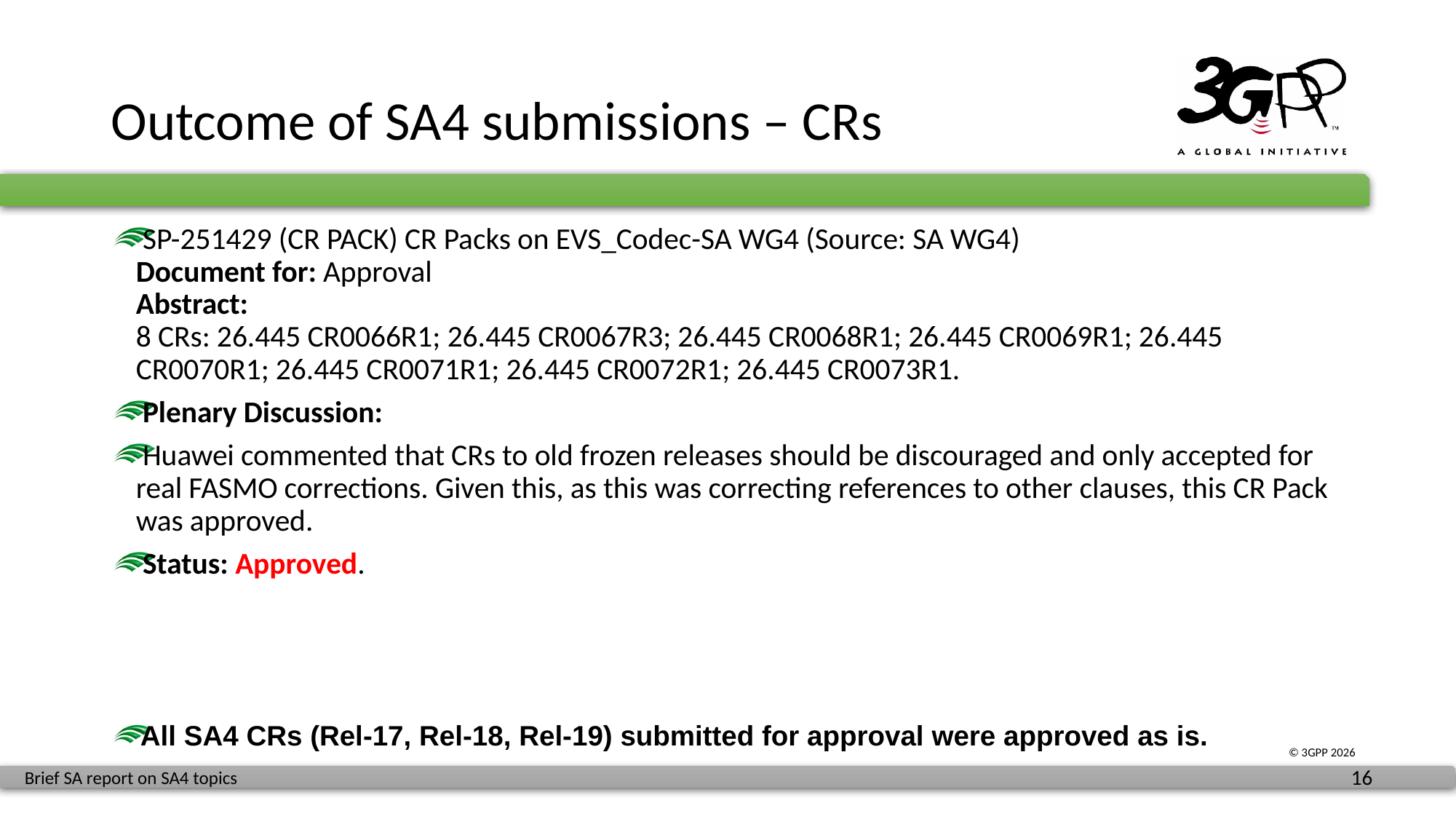

# Outcome of SA4 submissions – CRs
SP-251429 (CR PACK) CR Packs on EVS_Codec-SA WG4 (Source: SA WG4)
Document for: Approval
Abstract:
8 CRs: 26.445 CR0066R1; 26.445 CR0067R3; 26.445 CR0068R1; 26.445 CR0069R1; 26.445 CR0070R1; 26.445 CR0071R1; 26.445 CR0072R1; 26.445 CR0073R1.
Plenary Discussion:
Huawei commented that CRs to old frozen releases should be discouraged and only accepted for real FASMO corrections. Given this, as this was correcting references to other clauses, this CR Pack was approved.
Status: Approved.

All SA4 CRs (Rel-17, Rel-18, Rel-19) submitted for approval were approved as is.